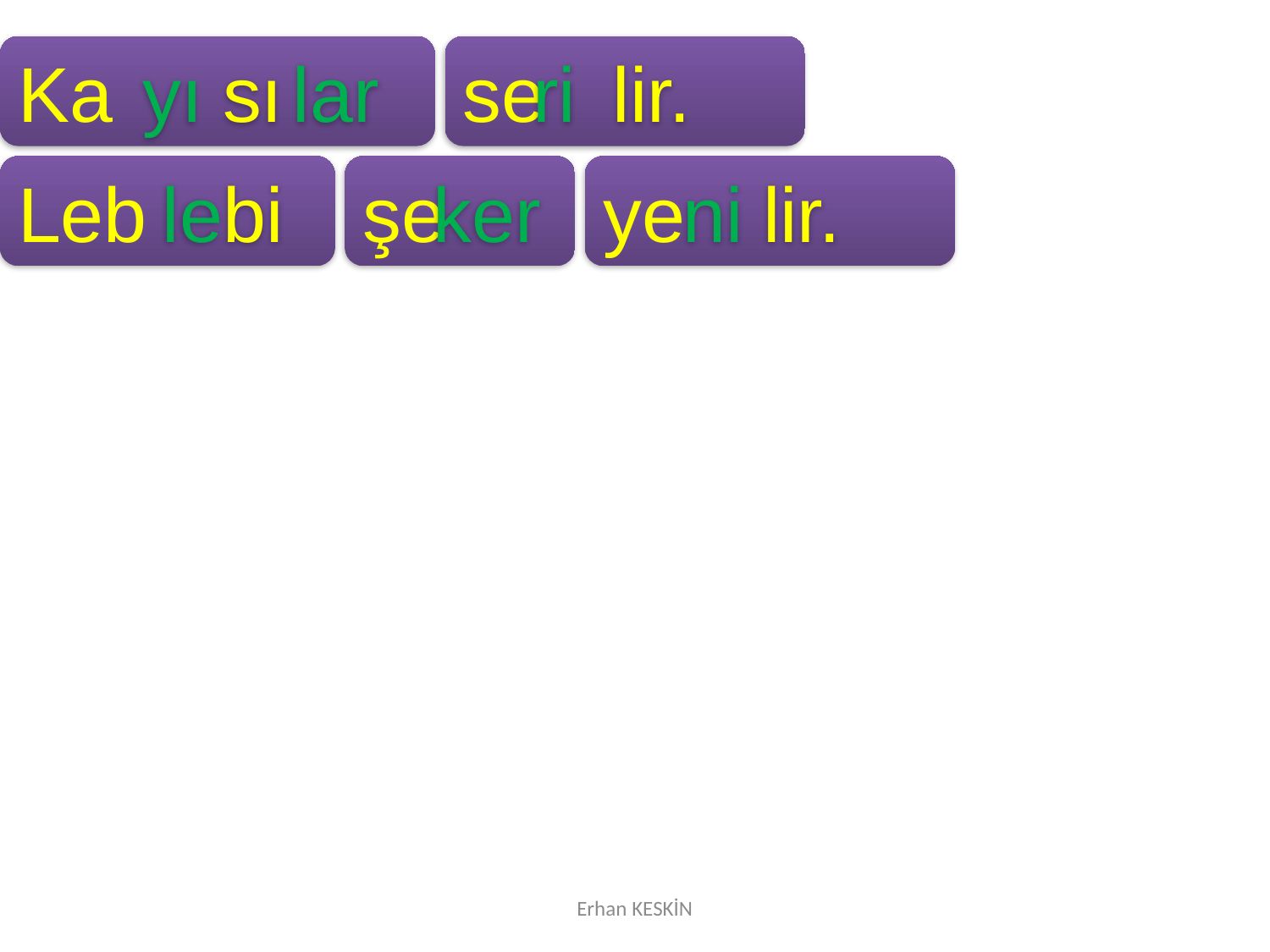

Ka
yı
sı
lar
se
ri
lir.
Leb
le
bi
şe
ker
ye
ni
lir.
Erhan KESKİN